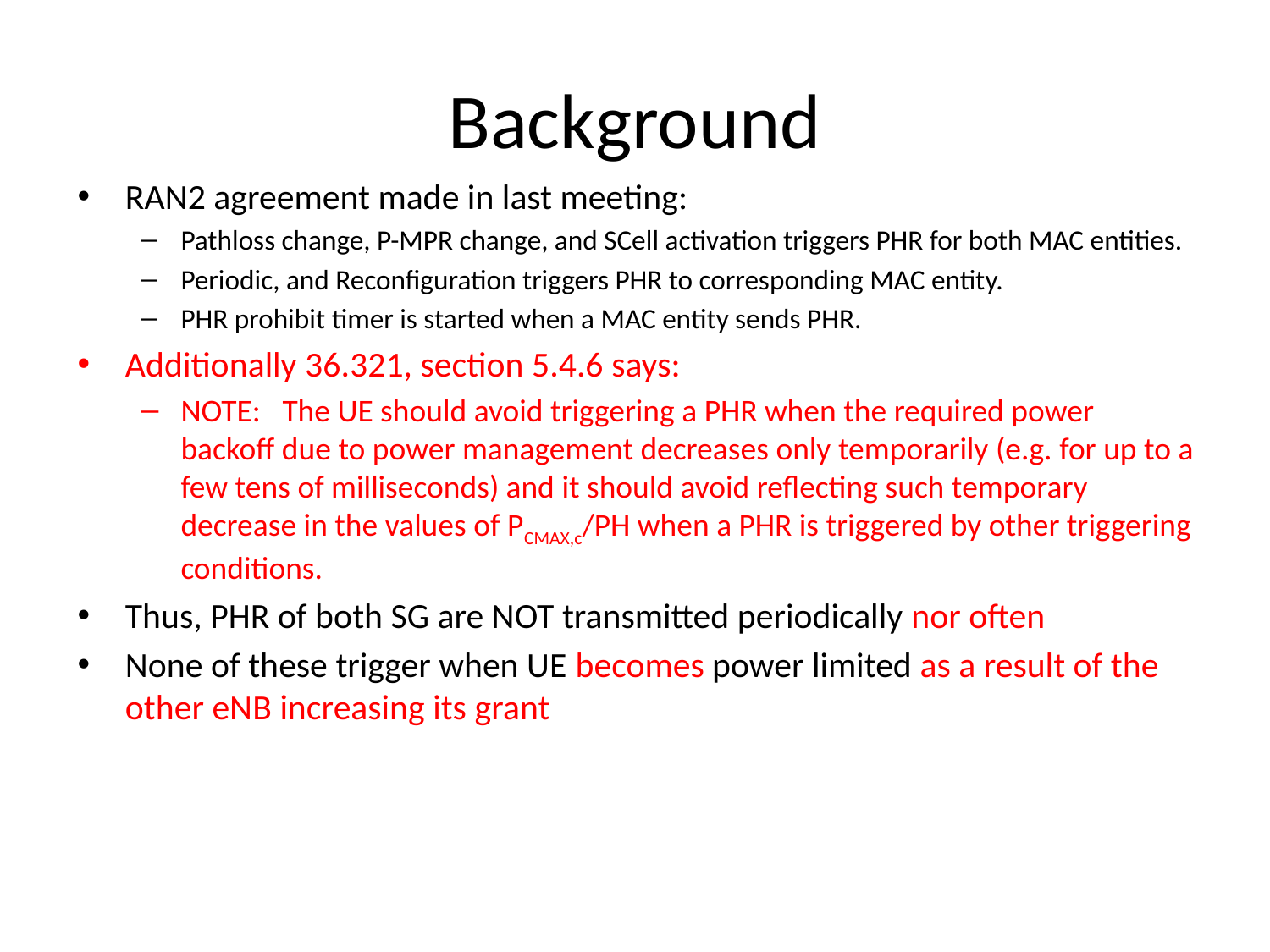

# Background
RAN2 agreement made in last meeting:
Pathloss change, P-MPR change, and SCell activation triggers PHR for both MAC entities.
Periodic, and Reconfiguration triggers PHR to corresponding MAC entity.
PHR prohibit timer is started when a MAC entity sends PHR.
Additionally 36.321, section 5.4.6 says:
NOTE:   The UE should avoid triggering a PHR when the required power backoff due to power management decreases only temporarily (e.g. for up to a few tens of milliseconds) and it should avoid reflecting such temporary decrease in the values of PCMAX,c/PH when a PHR is triggered by other triggering conditions.
Thus, PHR of both SG are NOT transmitted periodically nor often
None of these trigger when UE becomes power limited as a result of the other eNB increasing its grant